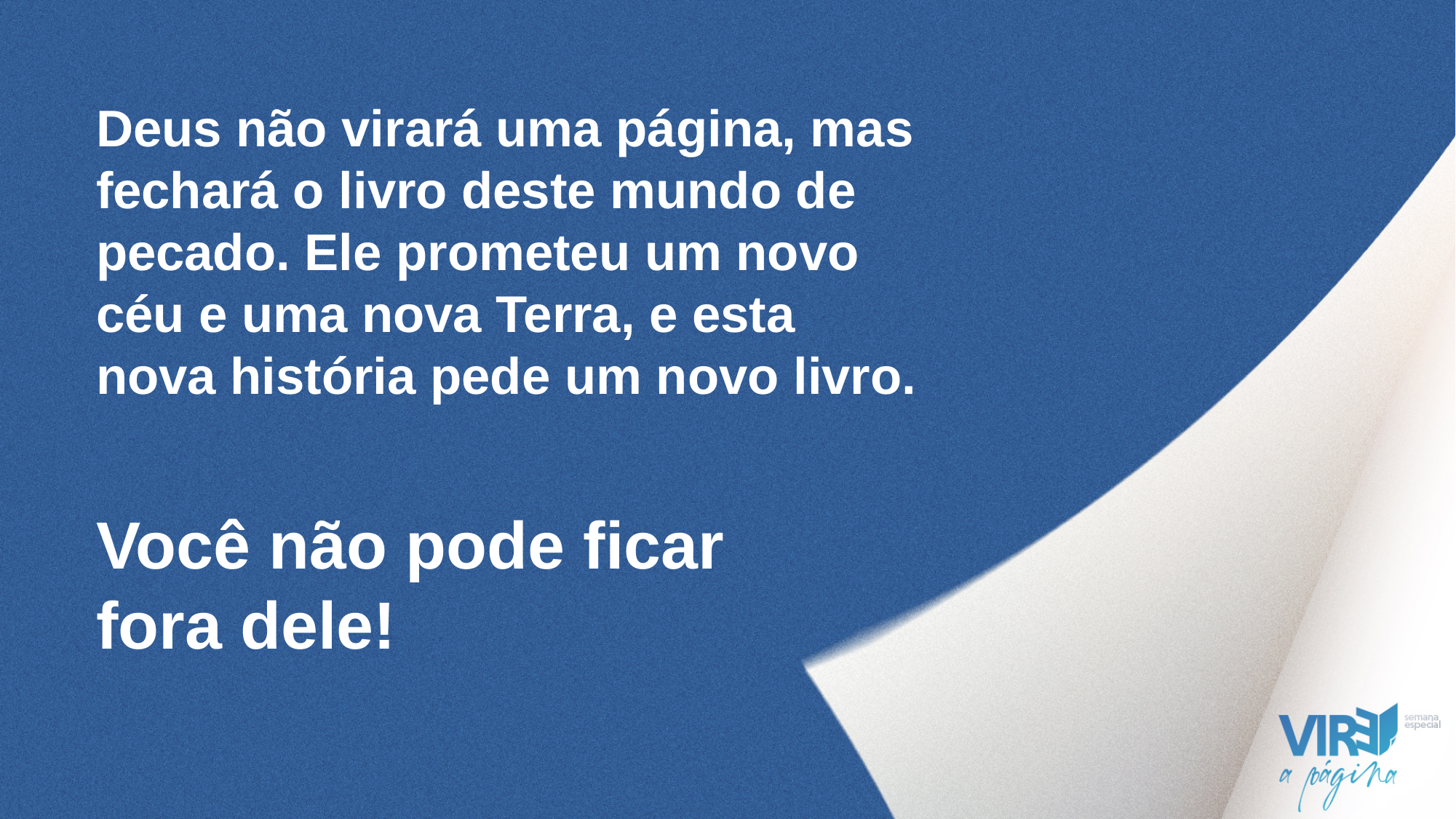

Deus não virará uma página, mas fechará o livro deste mundo de pecado. Ele prometeu um novo céu e uma nova Terra, e esta nova história pede um novo livro.
Você não pode ficar    fora dele!